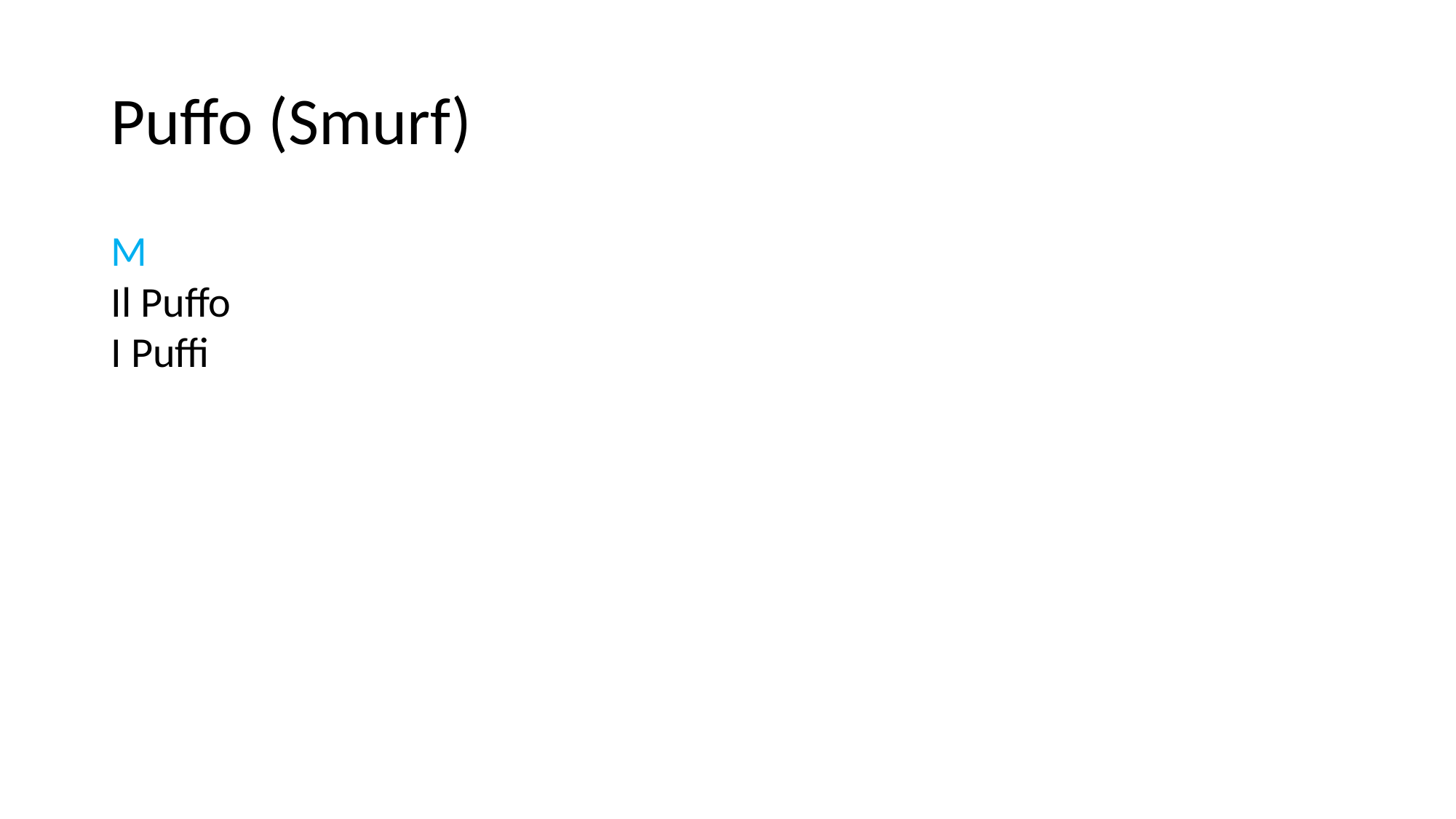

# Puffo (Smurf)
M
Il Puffo
I Puffi